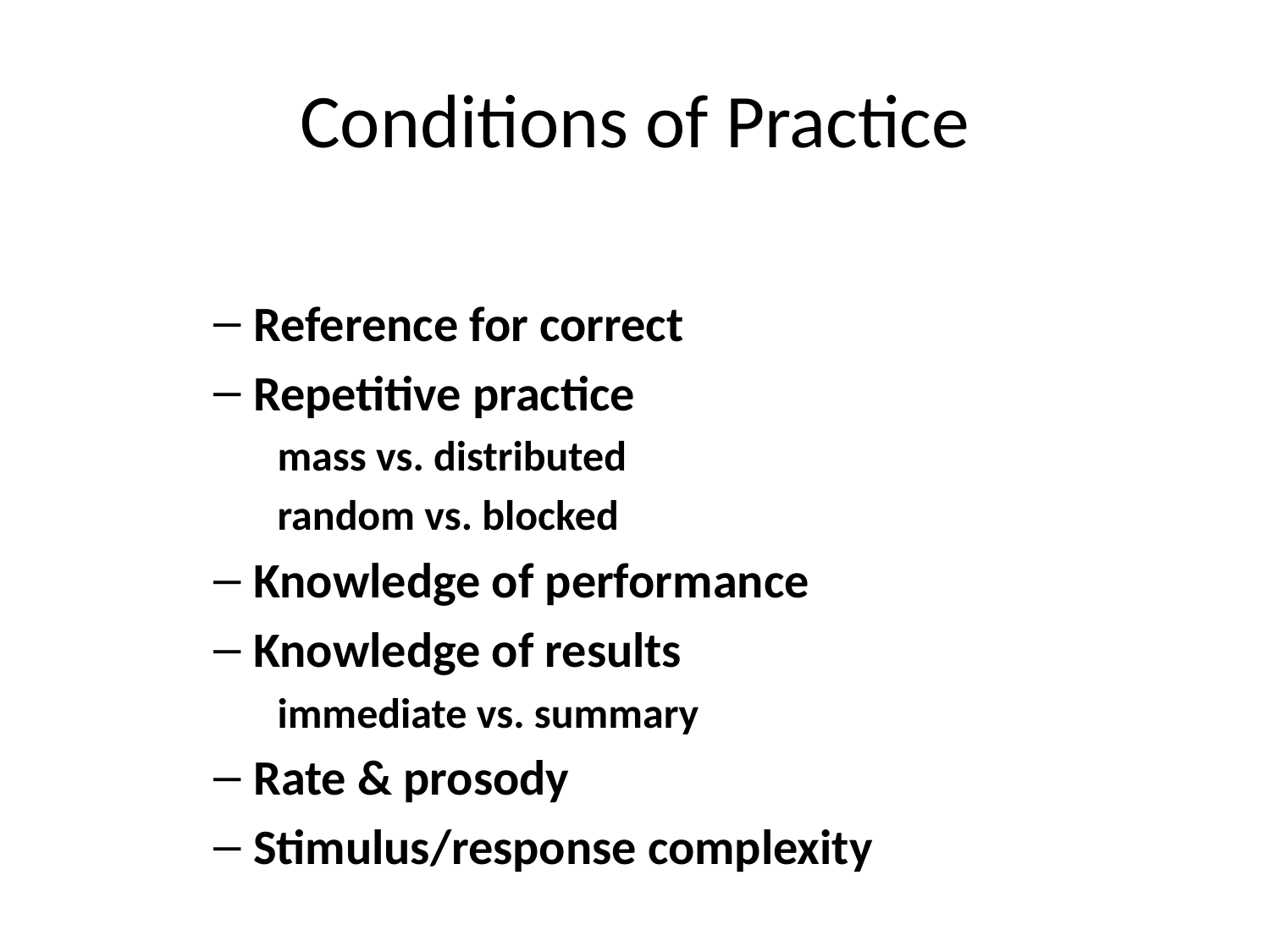

# Conditions of Practice
Reference for correct
Repetitive practice
mass vs. distributed
random vs. blocked
Knowledge of performance
Knowledge of results
immediate vs. summary
Rate & prosody
Stimulus/response complexity